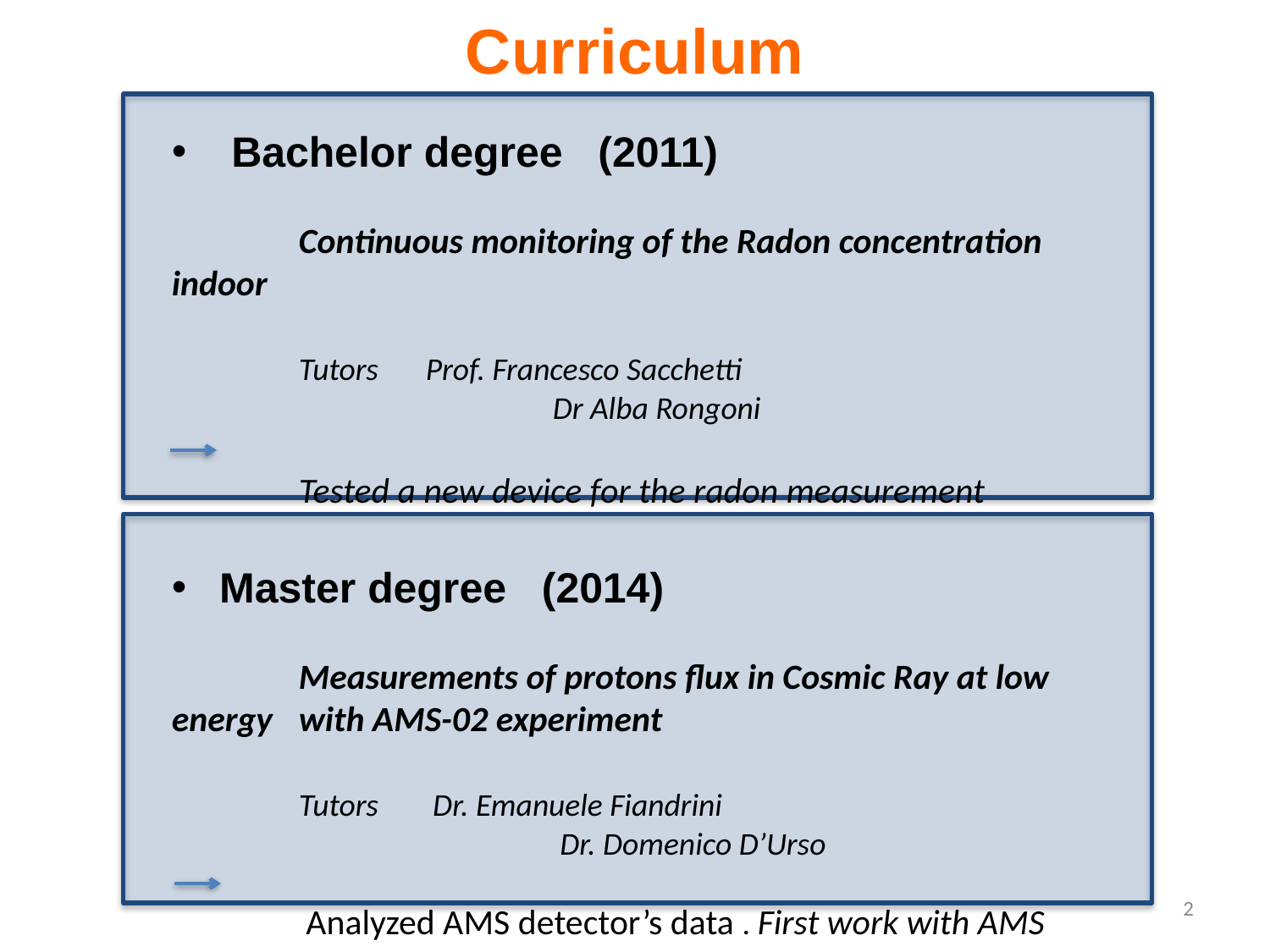

Curriculum

 Bachelor degree   (2011)

	Continuous monitoring of the Radon concentration indoor

	Tutors 	Prof. Francesco Sacchetti
			Dr Alba Rongoni

	Tested a new device for the radon measurement

Master degree   (2014)

	Measurements of protons flux in Cosmic Ray at low 	energy 	with AMS-02 experiment

	Tutors	 Dr. Emanuele Fiandrini
			 Dr. Domenico D’Urso

	 Analyzed AMS detector’s data . First work with AMS

2